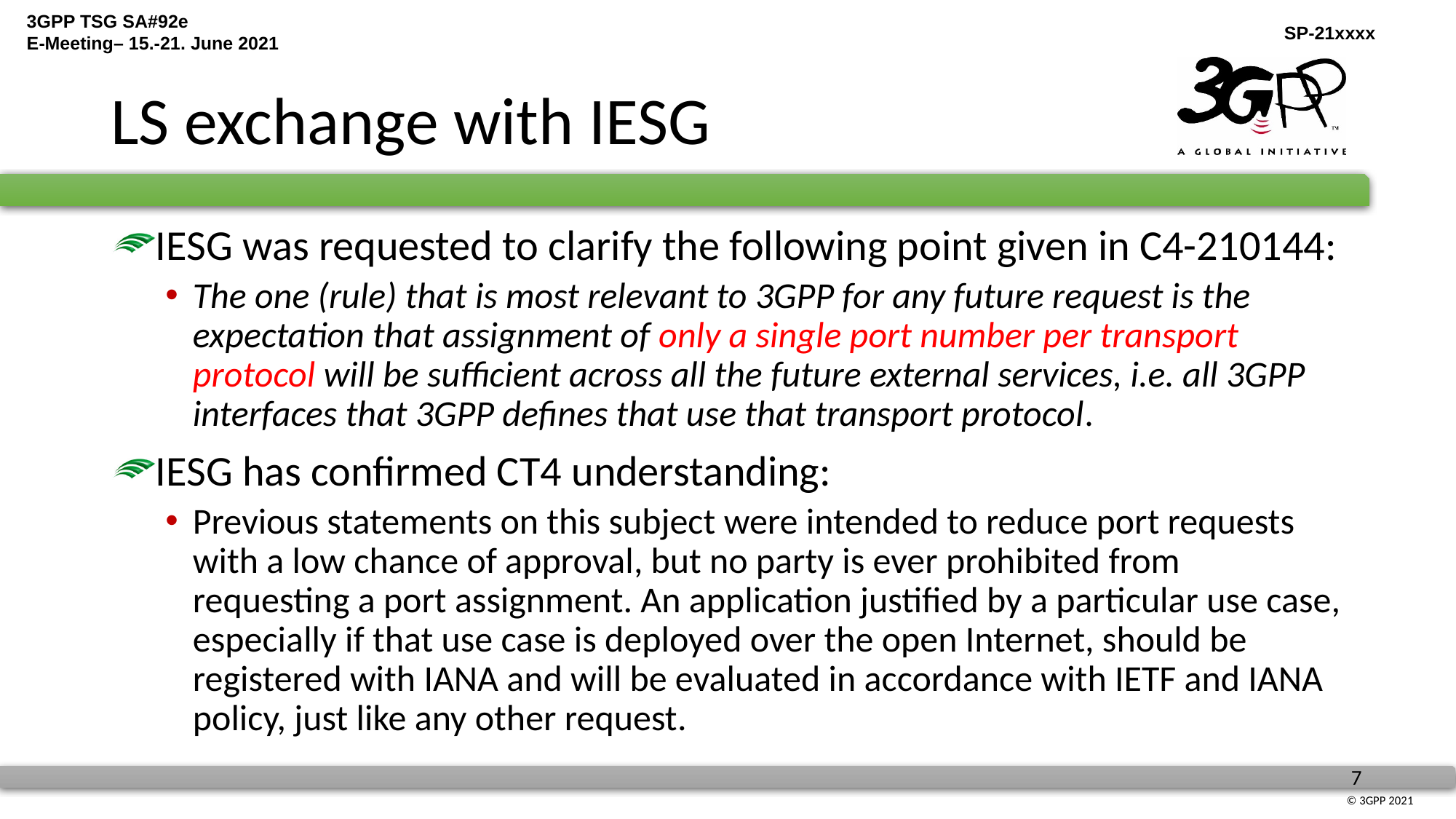

# LS exchange with IESG
IESG was requested to clarify the following point given in C4-210144:
The one (rule) that is most relevant to 3GPP for any future request is the expectation that assignment of only a single port number per transport  protocol will be sufficient across all the future external services, i.e. all 3GPP interfaces that 3GPP defines that use that transport protocol.
IESG has confirmed CT4 understanding:
Previous statements on this subject were intended to reduce port requests with a low chance of approval, but no party is ever prohibited from requesting a port assignment. An application justified by a particular use case, especially if that use case is deployed over the open Internet, should be registered with IANA and will be evaluated in accordance with IETF and IANA policy, just like any other request.